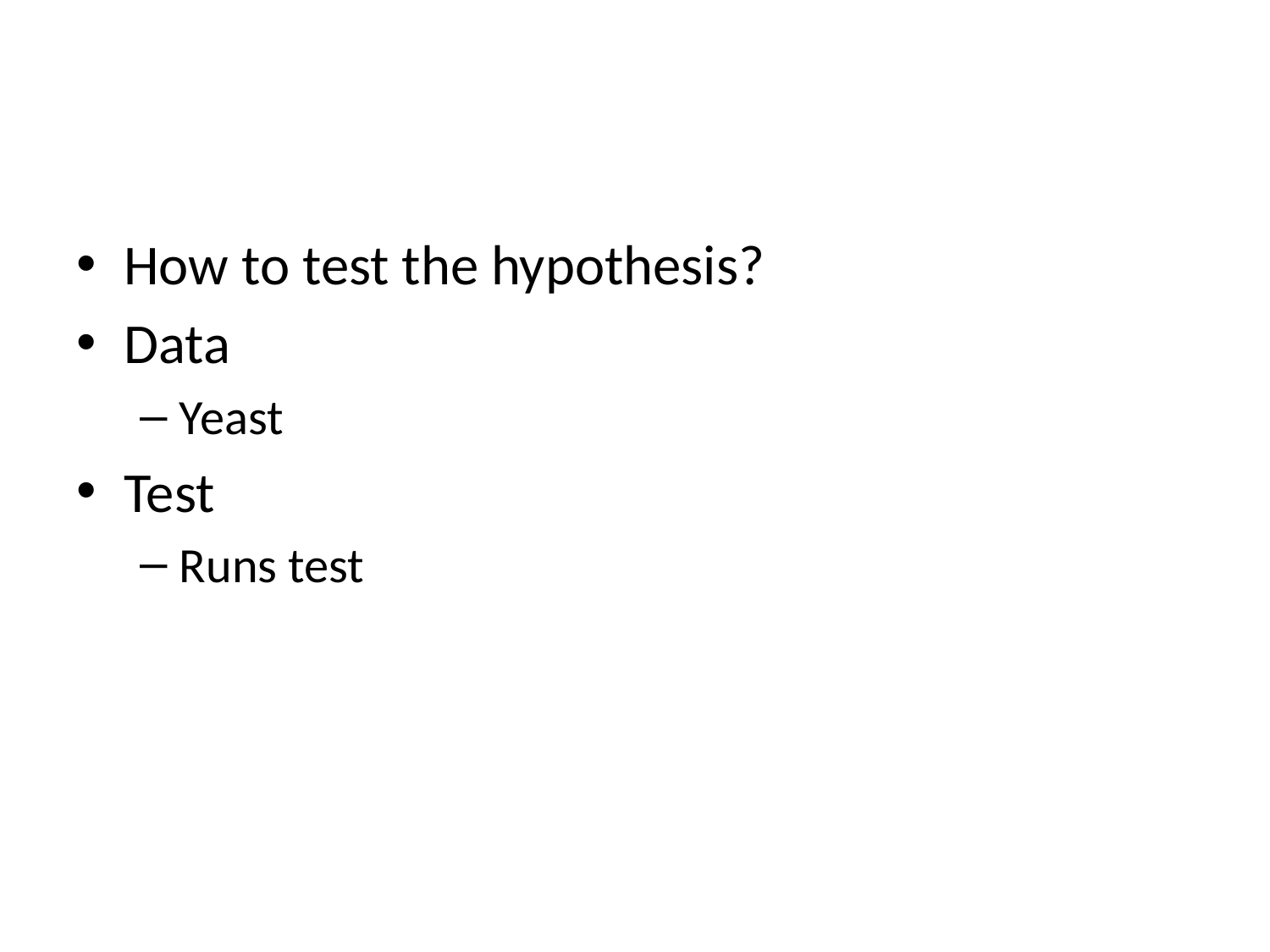

#
How to test the hypothesis?
Data
Yeast
Test
Runs test